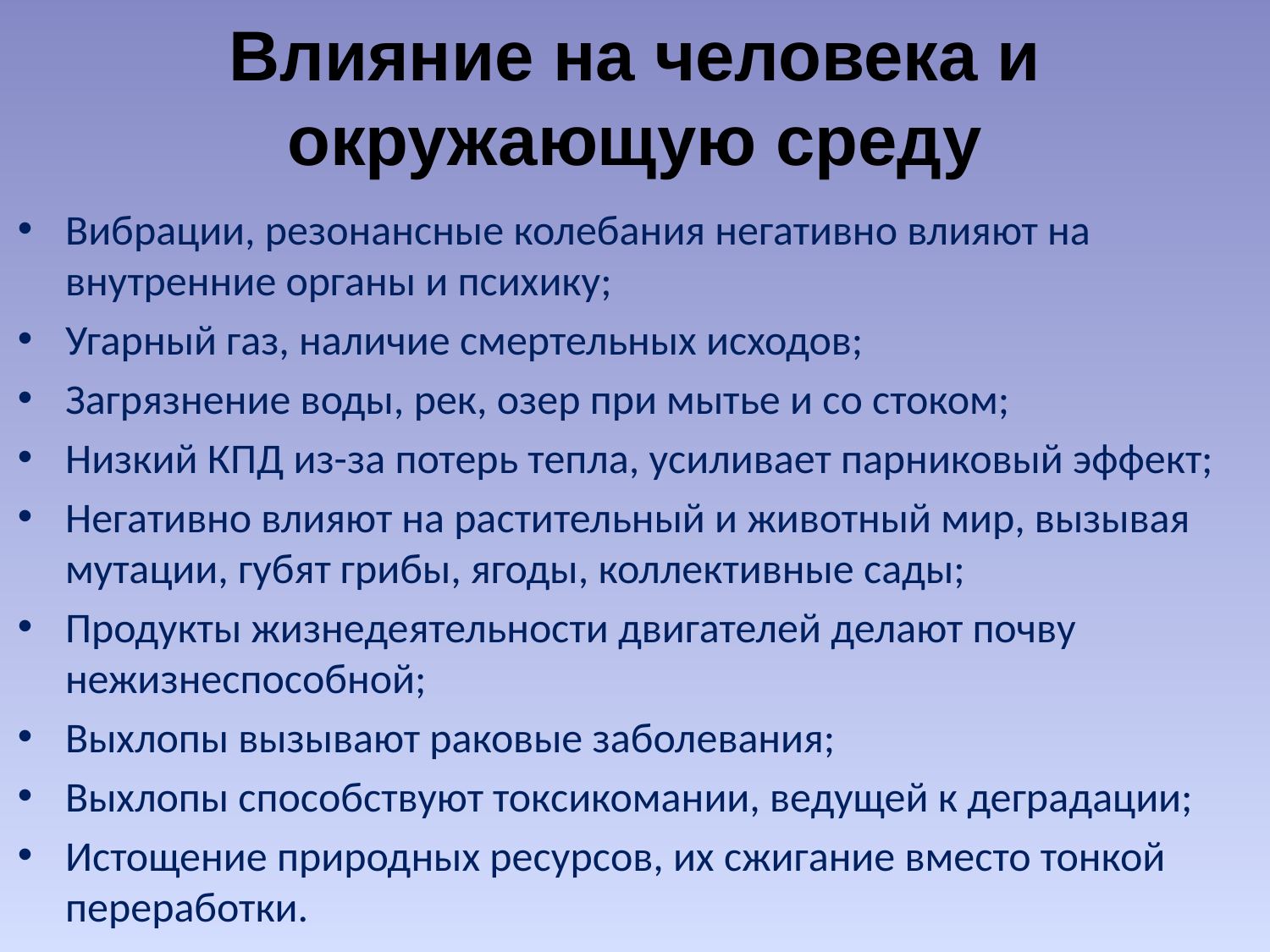

# Влияние на человека и окружающую среду
Вибрации, резонансные колебания негативно влияют на внутренние органы и психику;
Угарный газ, наличие смертельных исходов;
Загрязнение воды, рек, озер при мытье и со стоком;
Низкий КПД из-за потерь тепла, усиливает парниковый эффект;
Негативно влияют на растительный и животный мир, вызывая мутации, губят грибы, ягоды, коллективные сады;
Продукты жизнедеятельности двигателей делают почву нежизнеспособной;
Выхлопы вызывают раковые заболевания;
Выхлопы способствуют токсикомании, ведущей к деградации;
Истощение природных ресурсов, их сжигание вместо тонкой переработки.